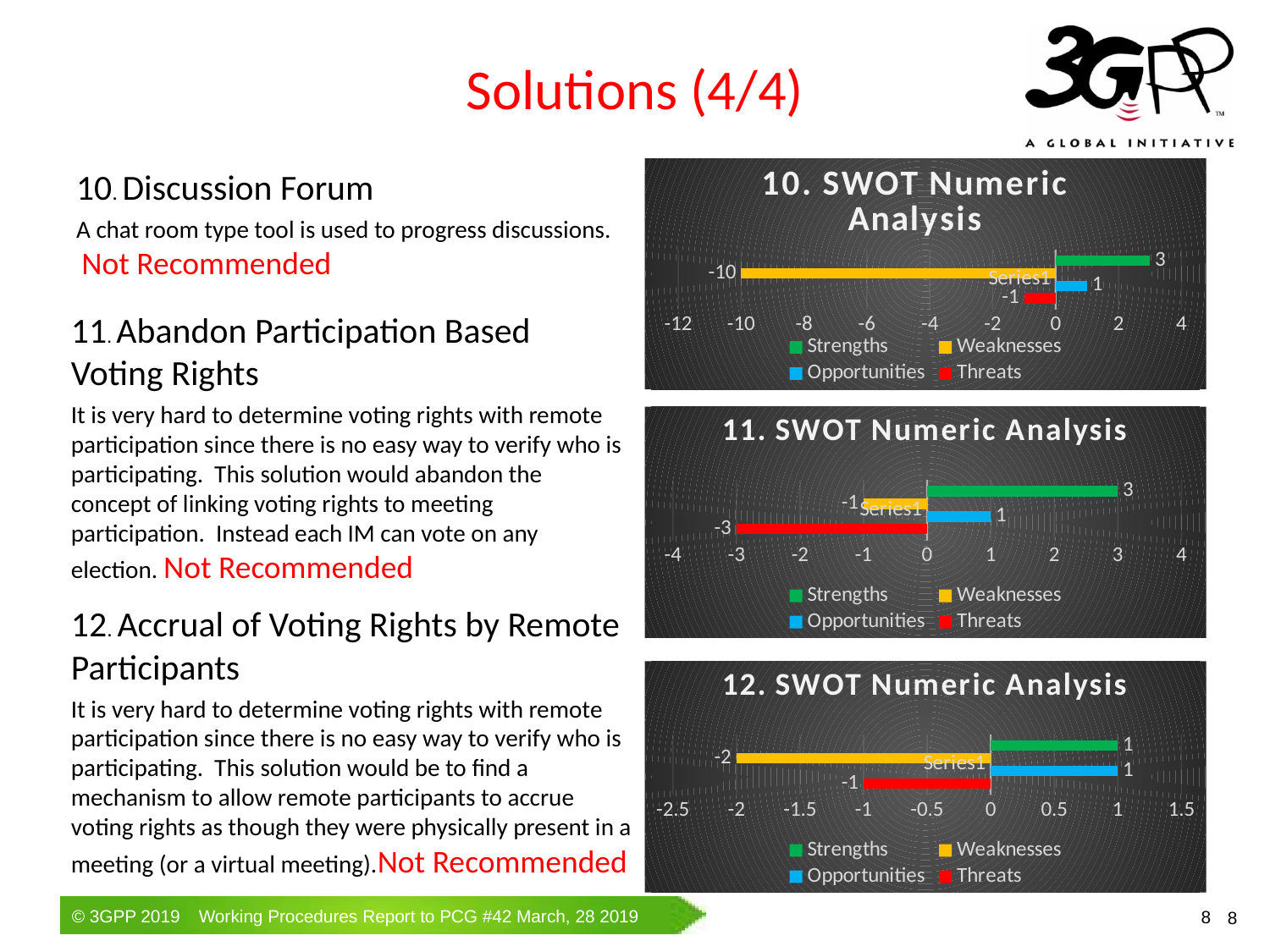

# Solutions (4/4)
10. Discussion Forum
A chat room type tool is used to progress discussions.  Not Recommended

### Chart: 10. SWOT Numeric Analysis

| Category | Threats | Opportunities | Weaknesses | Strengths |
|---|---|---|---|---|
|  | -1.0 | 1.0 | -10.0 | 3.0 |
11. Abandon Participation Based Voting Rights
It is very hard to determine voting rights with remote participation since there is no easy way to verify who is participating.  This solution would abandon the concept of linking voting rights to meeting participation.  Instead each IM can vote on any election. Not Recommended

### Chart: 11. SWOT Numeric Analysis

| Category | Threats | Opportunities | Weaknesses | Strengths |
|---|---|---|---|---|
|  | -3.0 | 1.0 | -1.0 | 3.0 |
12. Accrual of Voting Rights by Remote Participants
It is very hard to determine voting rights with remote participation since there is no easy way to verify who is participating.  This solution would be to find a mechanism to allow remote participants to accrue voting rights as though they were physically present in a meeting (or a virtual meeting).Not Recommended

### Chart: 12. SWOT Numeric Analysis

| Category | Threats | Opportunities | Weaknesses | Strengths |
|---|---|---|---|---|
|  | -1.0 | 1.0 | -2.0 | 1.0 |
8
8